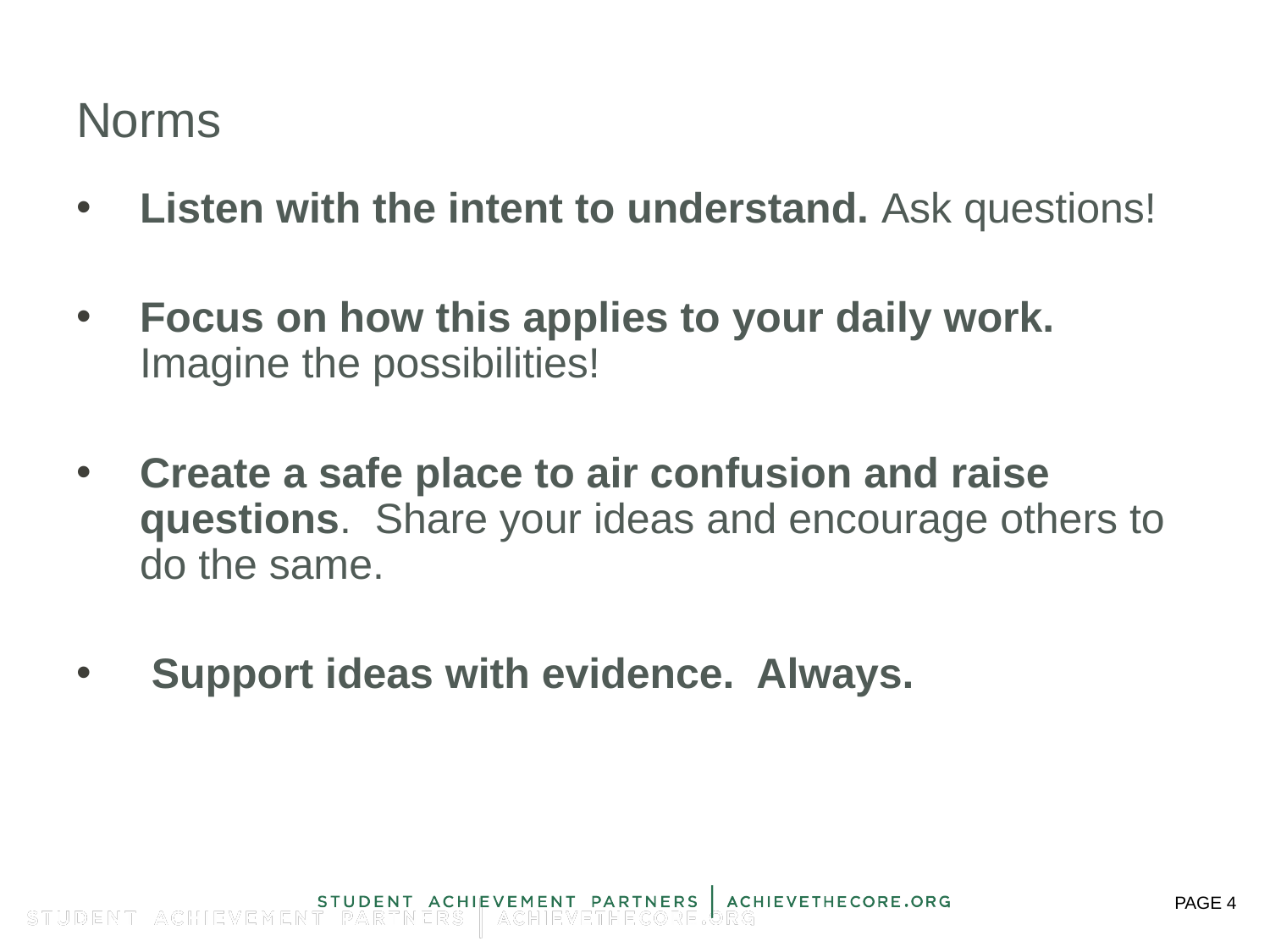

# Norms
Listen with the intent to understand. Ask questions!

Focus on how this applies to your daily work. Imagine the possibilities!

Create a safe place to air confusion and raise questions.  Share your ideas and encourage others to do the same.

 Support ideas with evidence.  Always.